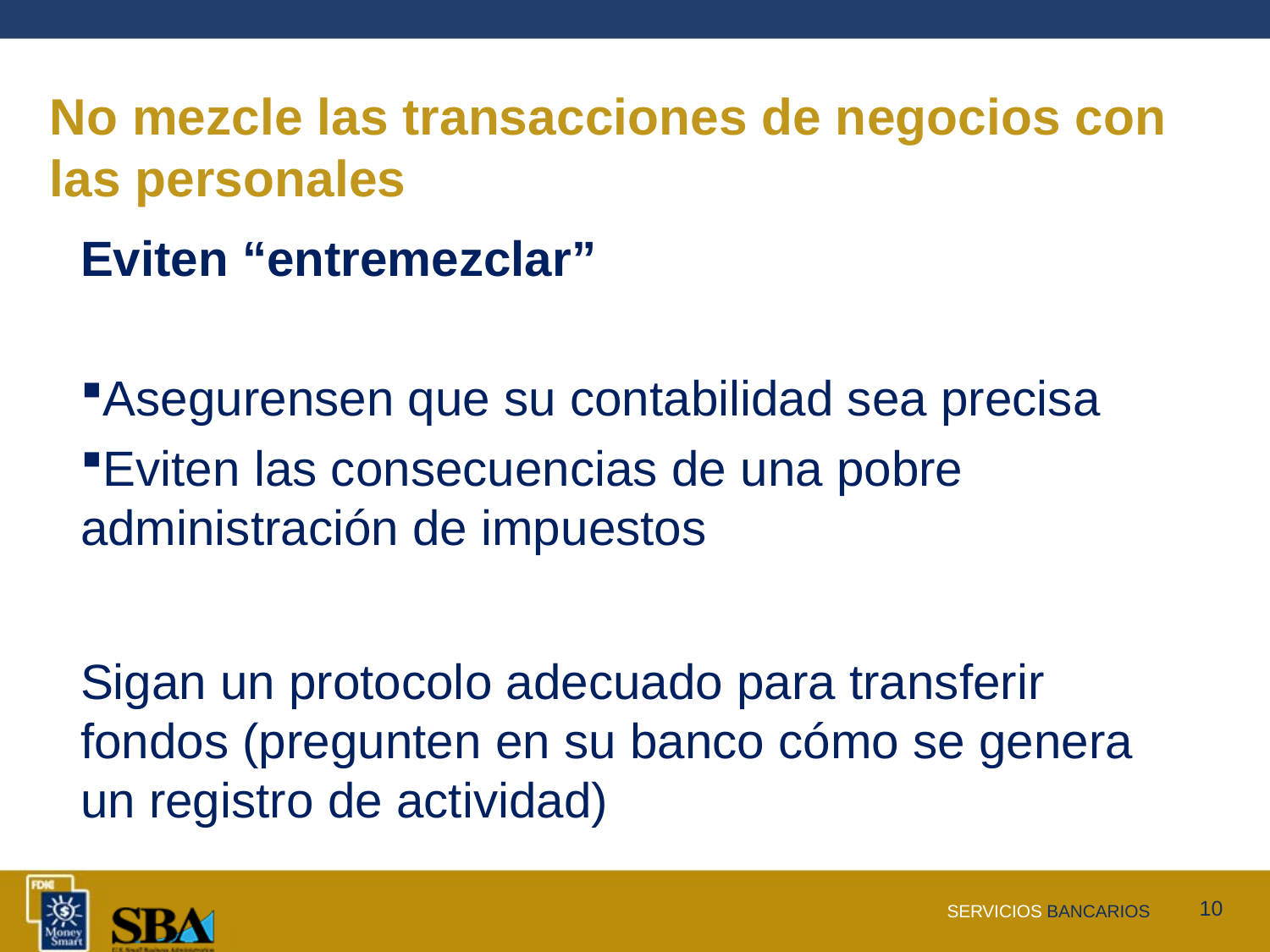

# No mezcle las transacciones de negocios con las personales
Eviten “entremezclar”

Asegurensen que su contabilidad sea precisa
Eviten las consecuencias de una pobre administración de impuestos

Sigan un protocolo adecuado para transferir fondos (pregunten en su banco cómo se genera un registro de actividad)